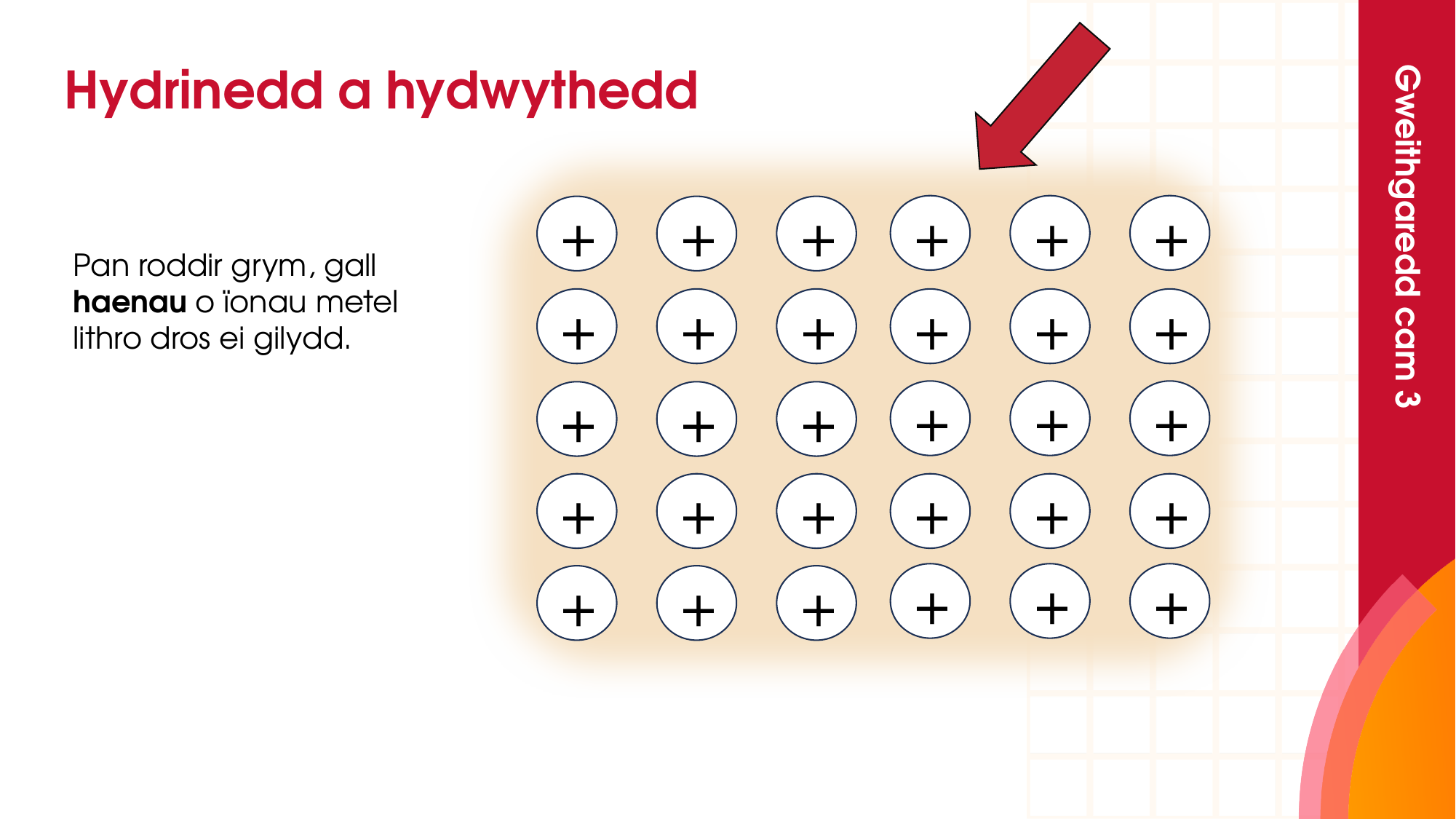

# Hydrinedd a hydwythedd
Gweithgaredd cam 3

+
+
+
+
+
+
Pan roddir grym, gall haenau o ïonau metel lithro dros ei gilydd.
+
+
+
+
+
+
+
+
+
+
+
+
+
+
+
+
+
+
+
+
+
+
+
+